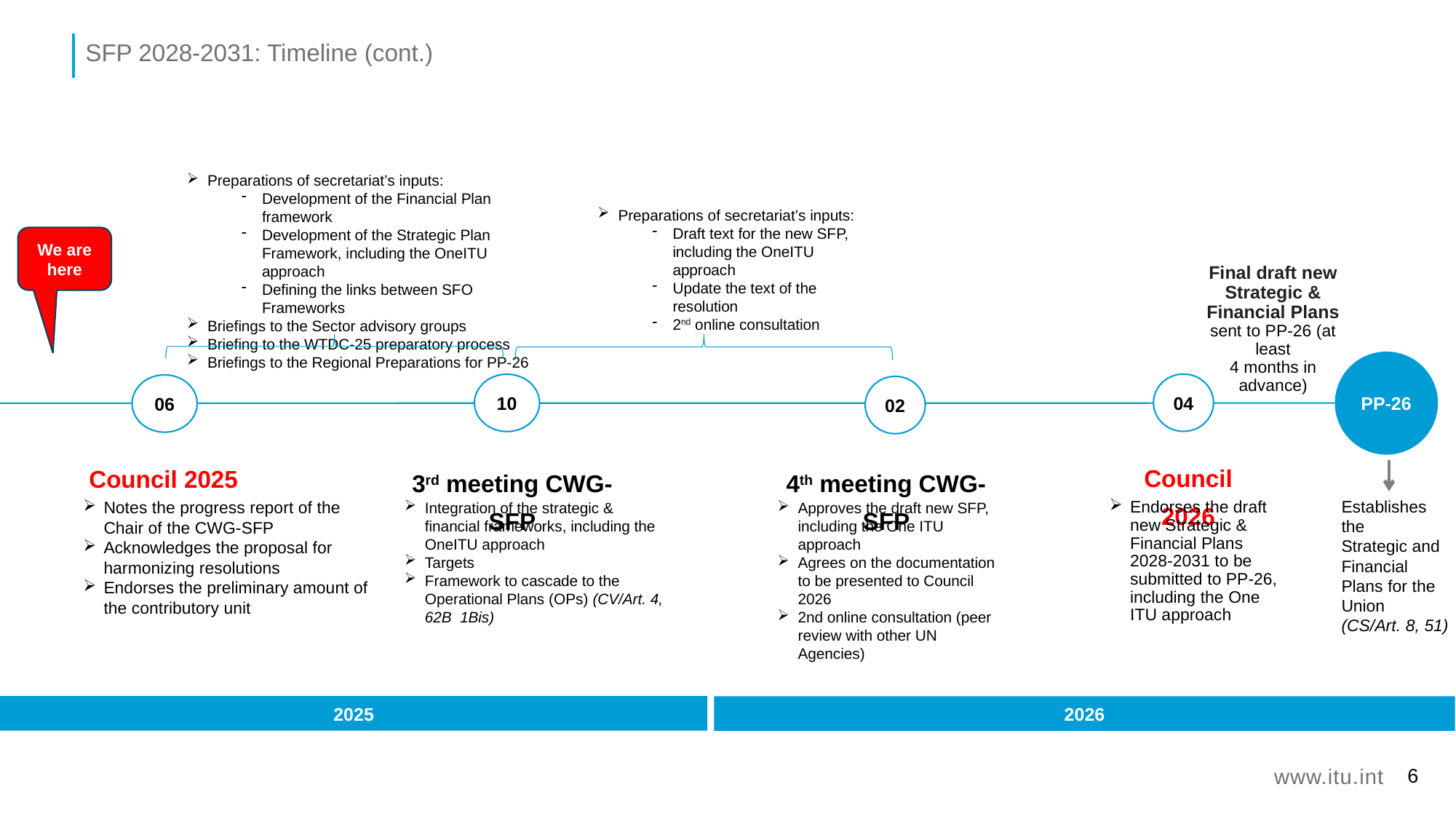

SFP 2028-2031: Timeline (cont.)

Preparations of secretariat’s inputs:
Development of the Financial Plan framework
Development of the Strategic Plan Framework, including the OneITU approach
Defining the links between SFO Frameworks
Briefings to the Sector advisory groups
Briefing to the WTDC-25 preparatory process
Briefings to the Regional Preparations for PP-26

Preparations of secretariat’s inputs:
Draft text for the new SFP, including the OneITU approach
Update the text of the resolution
2nd online consultation
We are here
Final draft new Strategic & Financial Plans sent to PP-26 (at least
4 months in advance)
PP-26
04
Council 2026
Endorses the draft new Strategic & Financial Plans 2028-2031 to be submitted to PP-26, including the One ITU approach
10
3rd meeting CWG-SFP
Integration of the strategic & financial frameworks, including the OneITU approach
Targets
Framework to cascade to the Operational Plans (OPs) (CV/Art. 4, 62B  1Bis)
06
02
4th meeting CWG-SFP
Approves the draft new SFP, including the One ITU approach
Agrees on the documentation to be presented to Council 2026
2nd online consultation (peer review with other UN Agencies)

Council 2025
Notes the progress report of the Chair of the CWG-SFP
Acknowledges the proposal for harmonizing resolutions
Endorses the preliminary amount of the contributory unit

Establishes the
Strategic and Financial Plans for the Union
(CS/Art. 8, 51)
2025
2026